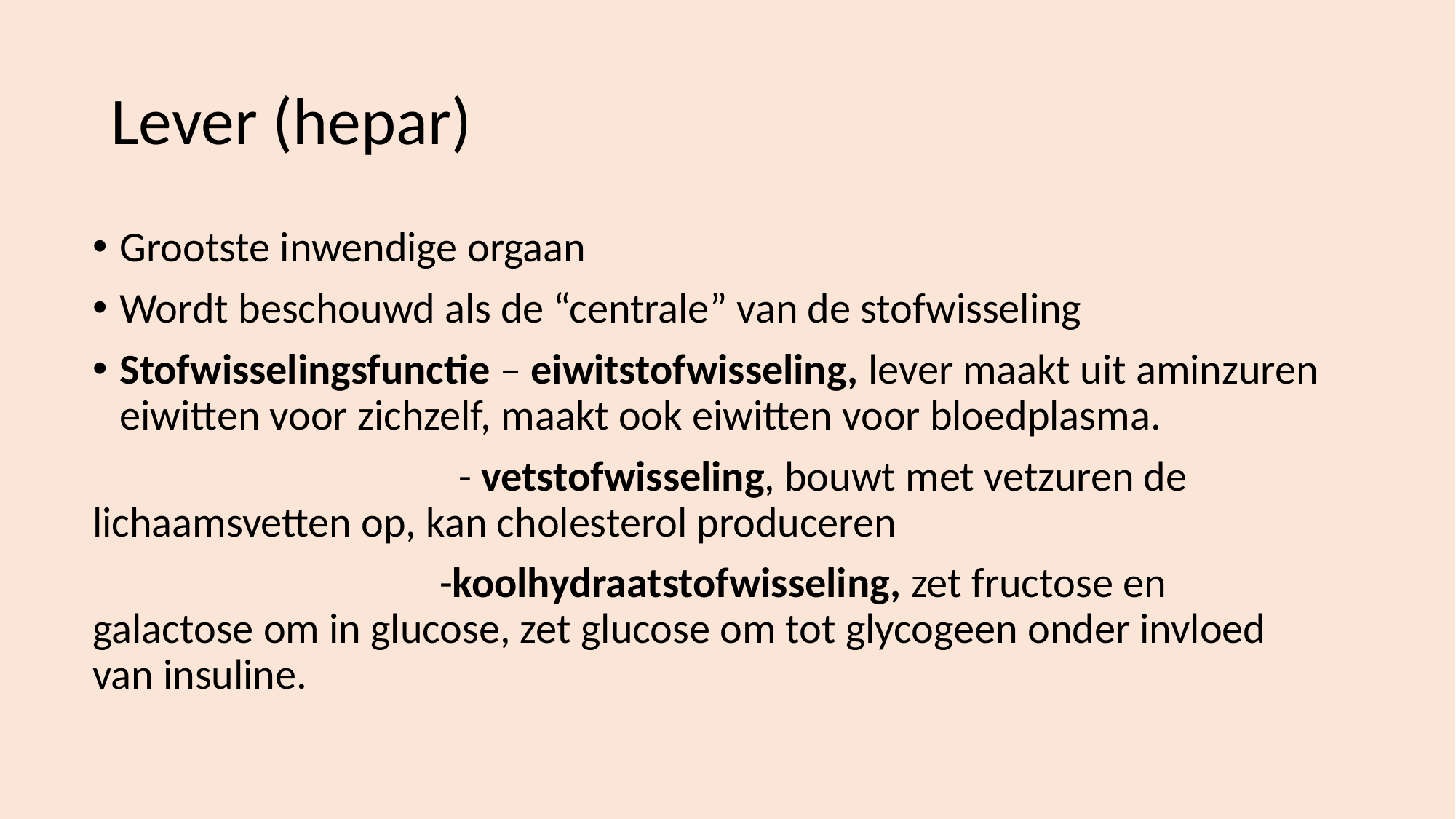

# Lever (hepar)
Grootste inwendige orgaan
Wordt beschouwd als de “centrale” van de stofwisseling
Stofwisselingsfunctie – eiwitstofwisseling, lever maakt uit aminzuren eiwitten voor zichzelf, maakt ook eiwitten voor bloedplasma.
                                      - vetstofwisseling, bouwt met vetzuren de lichaamsvetten op, kan cholesterol produceren
                                    -koolhydraatstofwisseling, zet fructose en galactose om in glucose, zet glucose om tot glycogeen onder invloed van insuline.